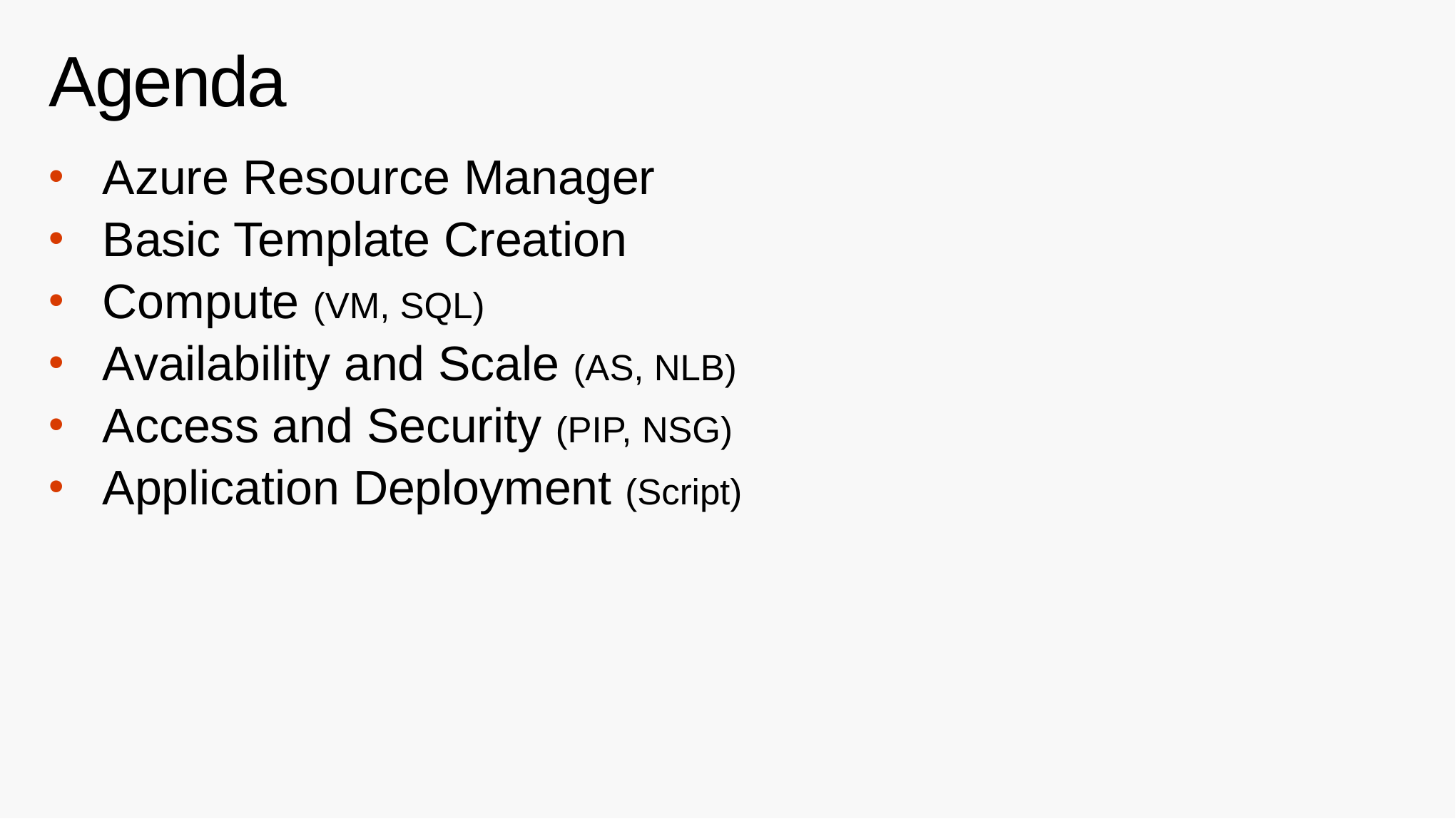

# Agenda
Azure Resource Manager
Basic Template Creation
Compute (VM, SQL)
Availability and Scale (AS, NLB)
Access and Security (PIP, NSG)
Application Deployment (Script)